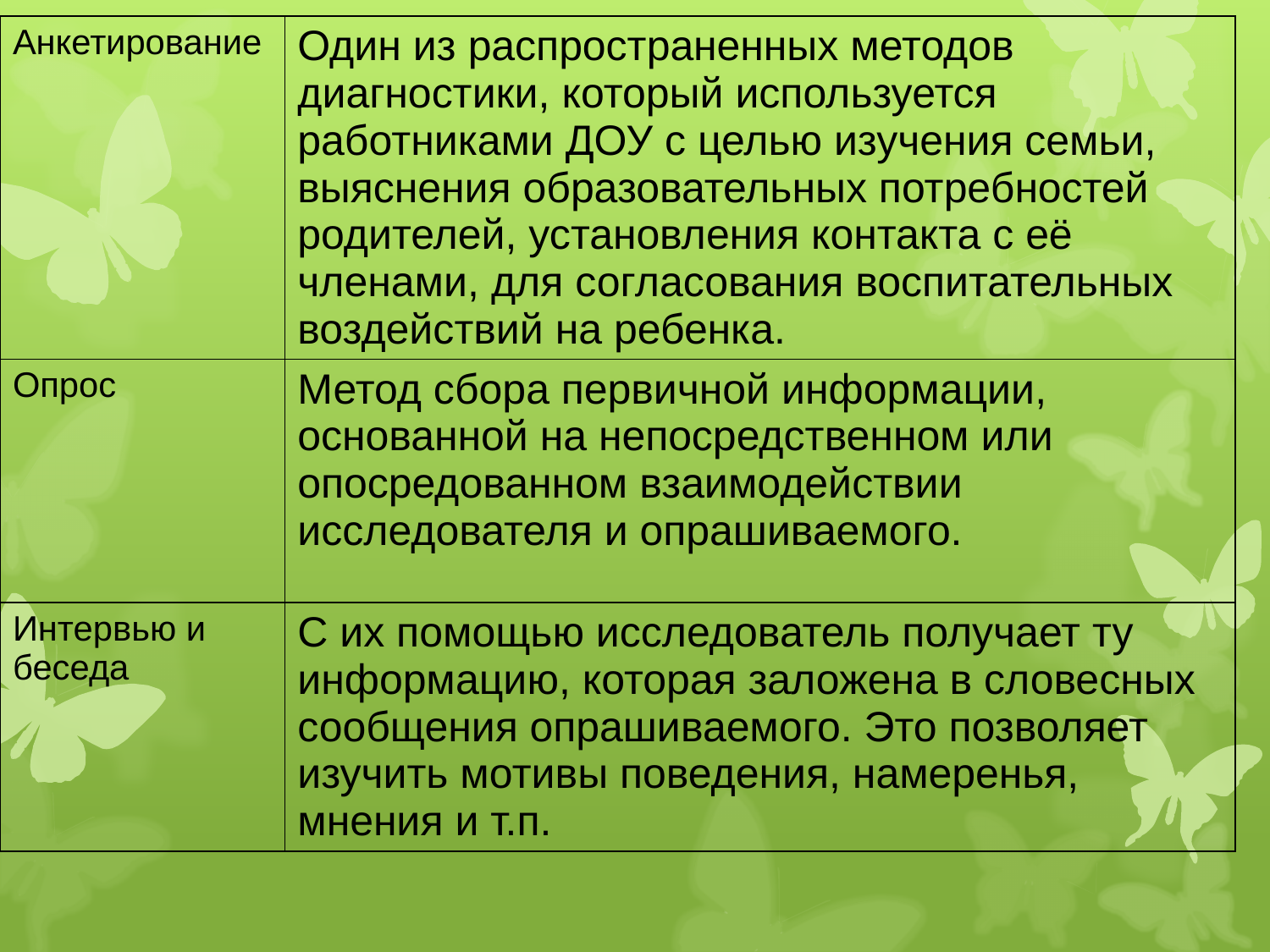

| Анкетирование | Один из распространенных методов диагностики, который используется работниками ДОУ с целью изучения семьи, выяснения образовательных потребностей родителей, установления контакта с её членами, для согласования воспитательных воздействий на ребенка. |
| --- | --- |
| Опрос | Метод сбора первичной информации, основанной на непосредственном или опосредованном взаимодействии исследователя и опрашиваемого. |
| Интервью и беседа | С их помощью исследователь получает ту информацию, которая заложена в словесных сообщения опрашиваемого. Это позволяет изучить мотивы поведения, намеренья, мнения и т.п. |